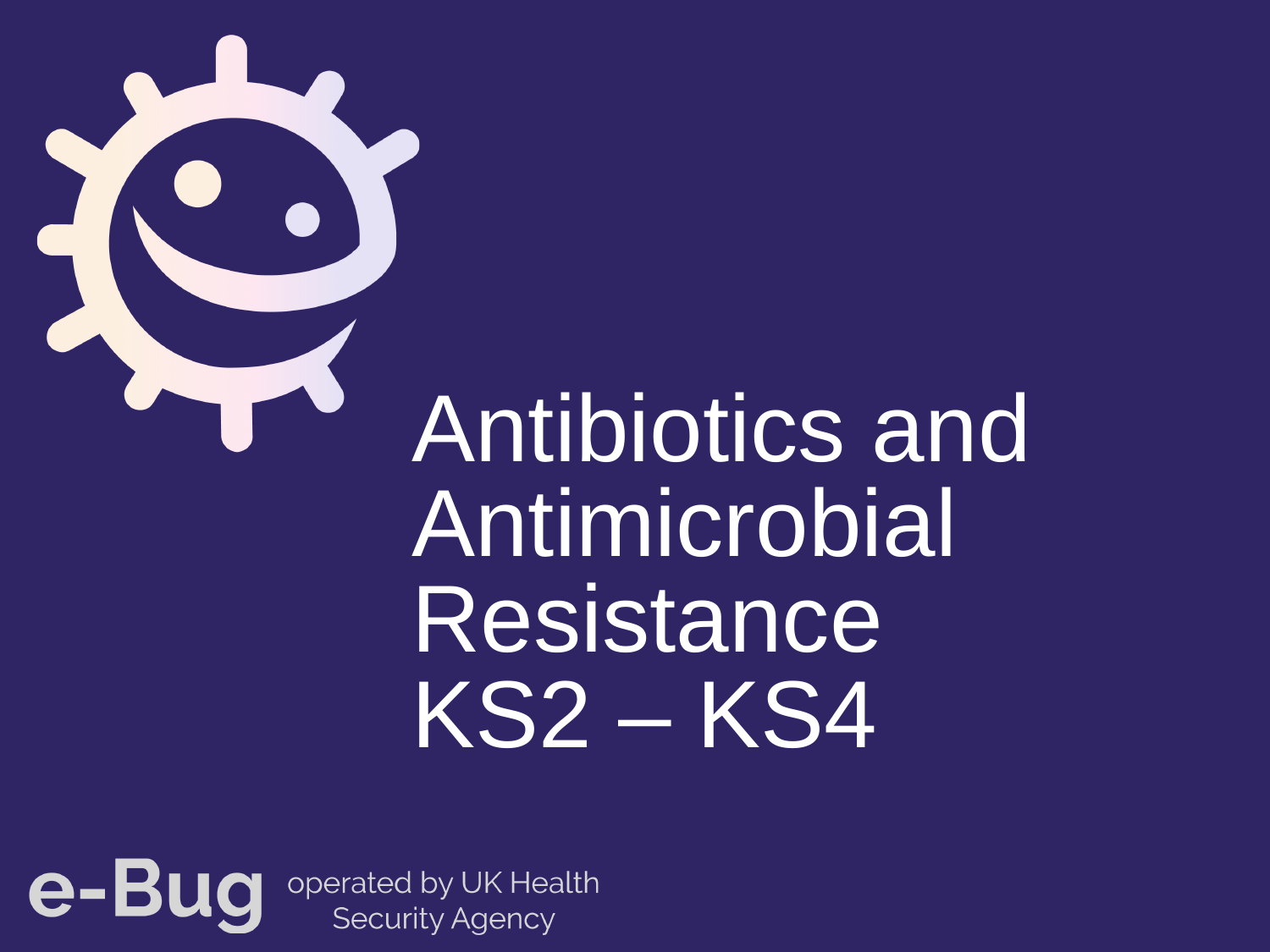

# Antibiotics and Antimicrobial Resistance KS2 – KS4